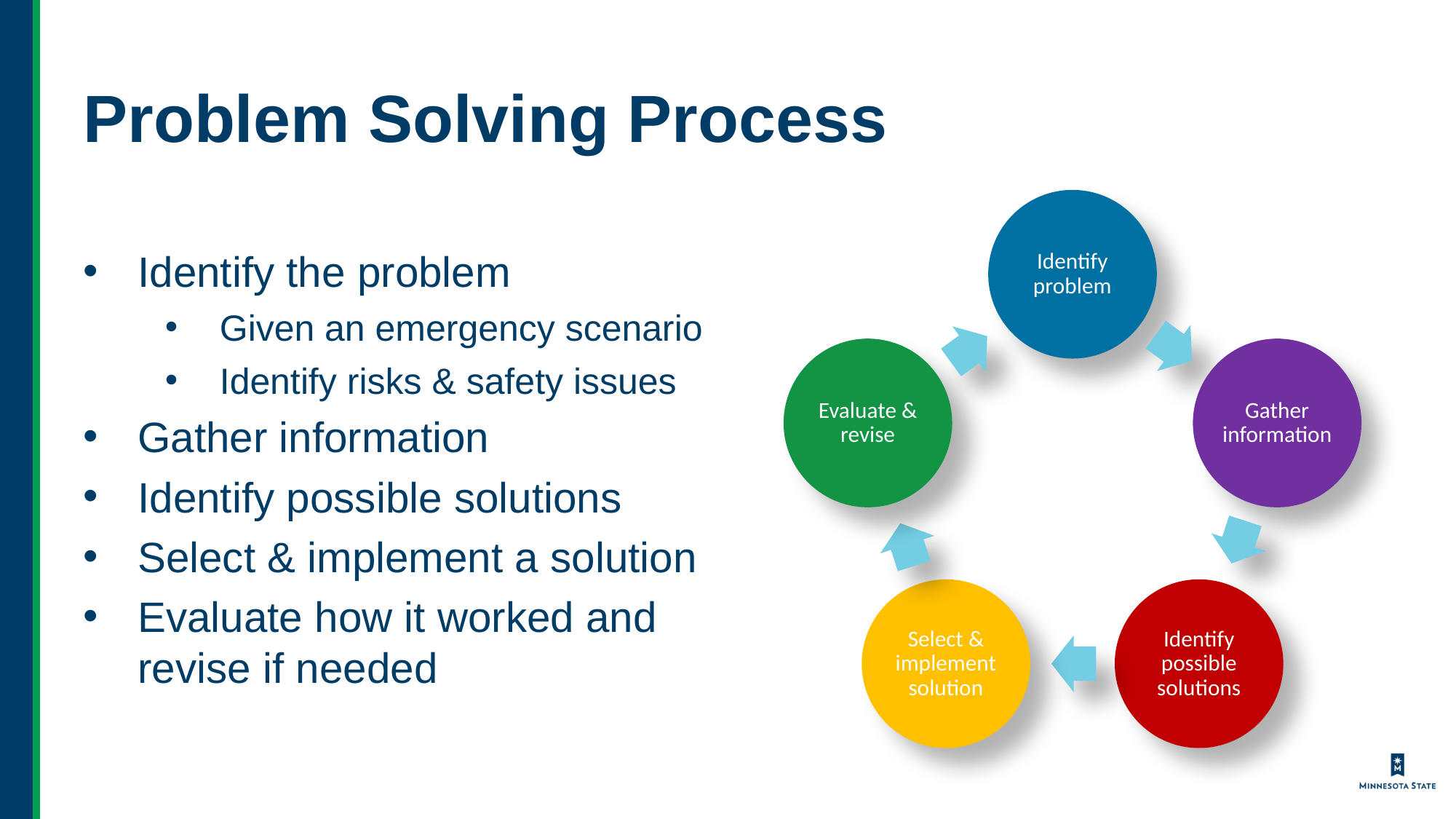

# Problem Solving Process
Identify problem

Gather information

Identify possible solutions

Select & implement solution

Evaluate & revise

Identify the problem
Given an emergency scenario
Identify risks & safety issues
Gather information
Identify possible solutions
Select & implement a solution
Evaluate how it worked and revise if needed